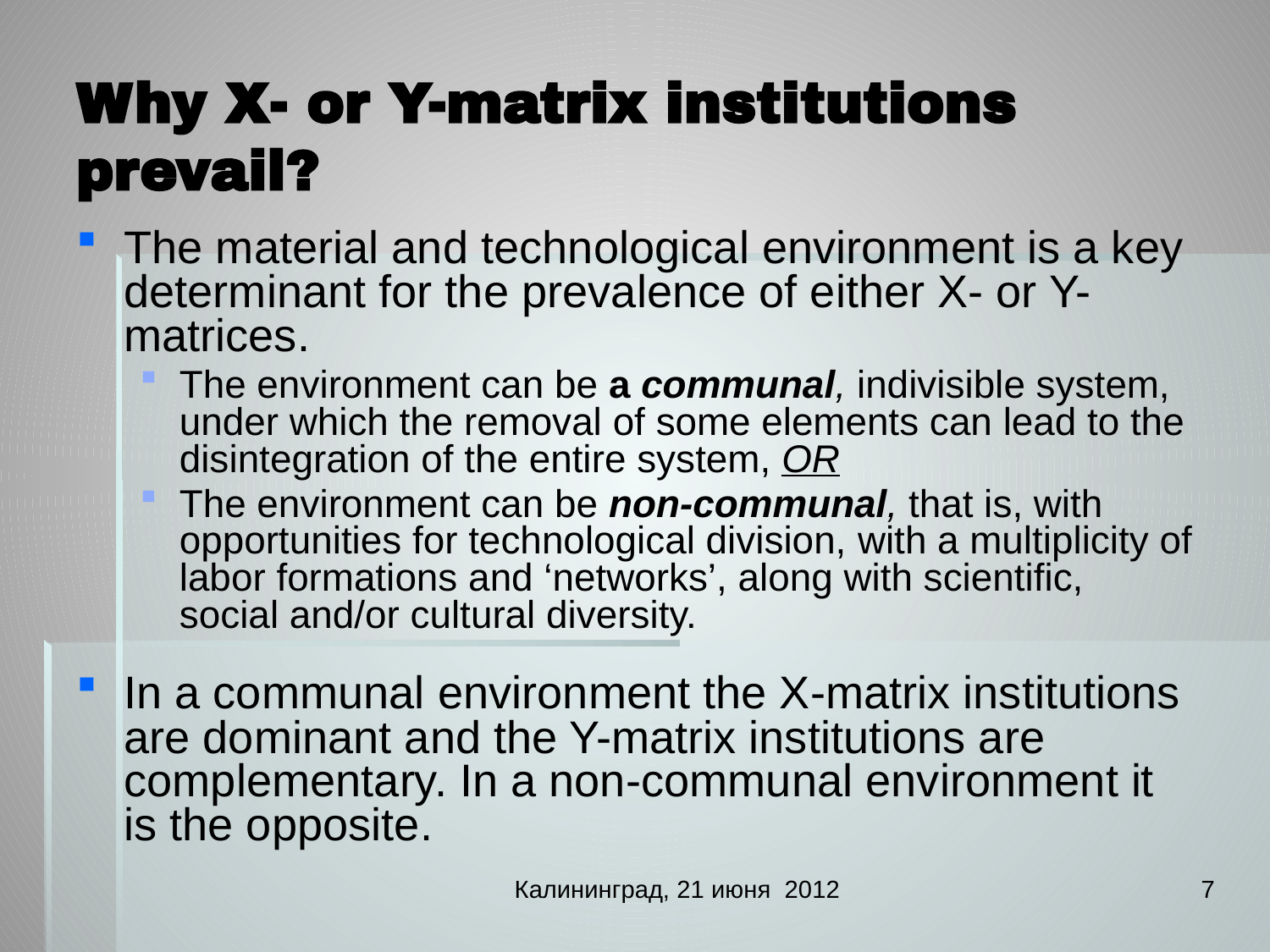

# Why X- or Y-matrix institutions prevail?
The material and technological environment is a key determinant for the prevalence of either X- or Y- matrices.
The environment can be a communal, indivisible system, under which the removal of some elements can lead to the disintegration of the entire system, OR
The environment can be non-communal, that is, with opportunities for technological division, with a multiplicity of labor formations and ‘networks’, along with scientific, social and/or cultural diversity.

In a communal environment the X-matrix institutions are dominant and the Y-matrix institutions are complementary. In a non-communal environment it is the opposite.
Калининград, 21 июня  2012
7